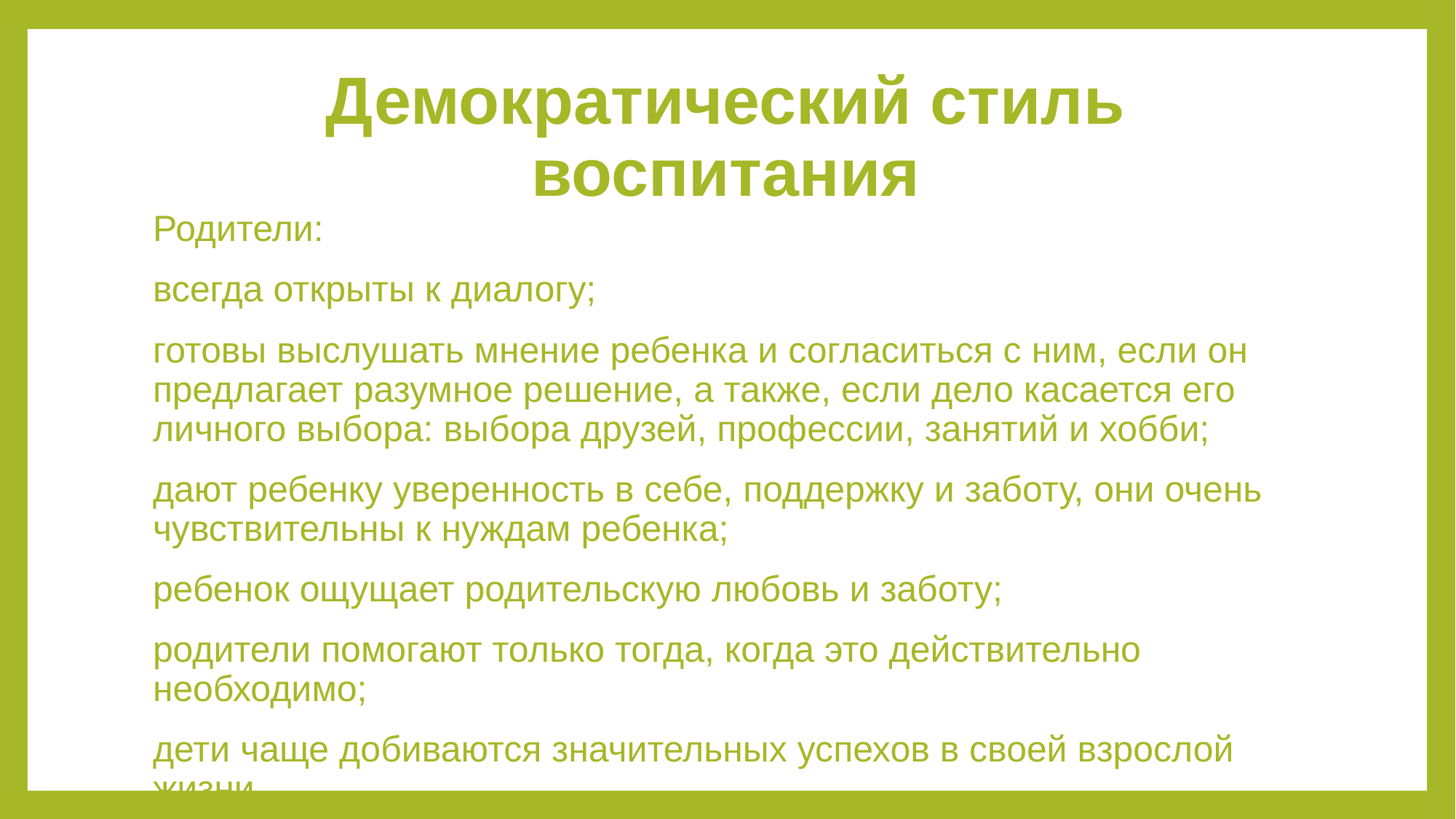

# Демократический стиль воспитания
Родители:
всегда открыты к диалогу;
готовы выслушать мнение ребенка и согласиться с ним, если он предлагает разумное решение, а также, если дело касается его личного выбора: выбора друзей, профессии, занятий и хобби;
дают ребенку уверенность в себе, поддержку и заботу, они очень чувствительны к нуждам ребенка;
ребенок ощущает родительскую любовь и заботу;
родители помогают только тогда, когда это действительно необходимо;
дети чаще добиваются значительных успехов в своей взрослой жизни.